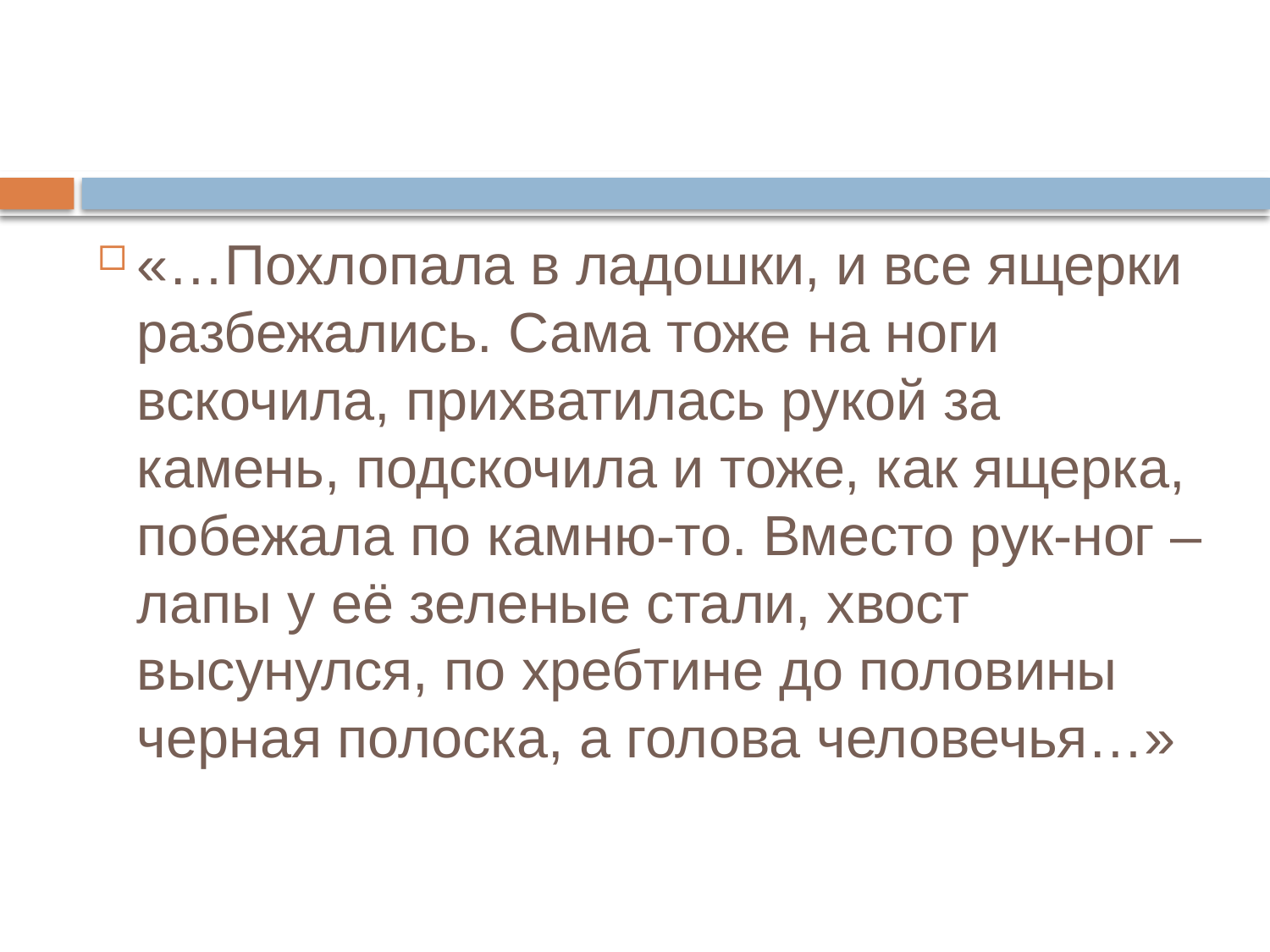

#
«…Похлопала в ладошки, и все ящерки разбежались. Сама тоже на ноги вскочила, прихватилась рукой за камень, подскочила и тоже, как ящерка, побежала по камню-то. Вместо рук-ног – лапы у её зеленые стали, хвост высунулся, по хребтине до половины черная полоска, а голова человечья…»